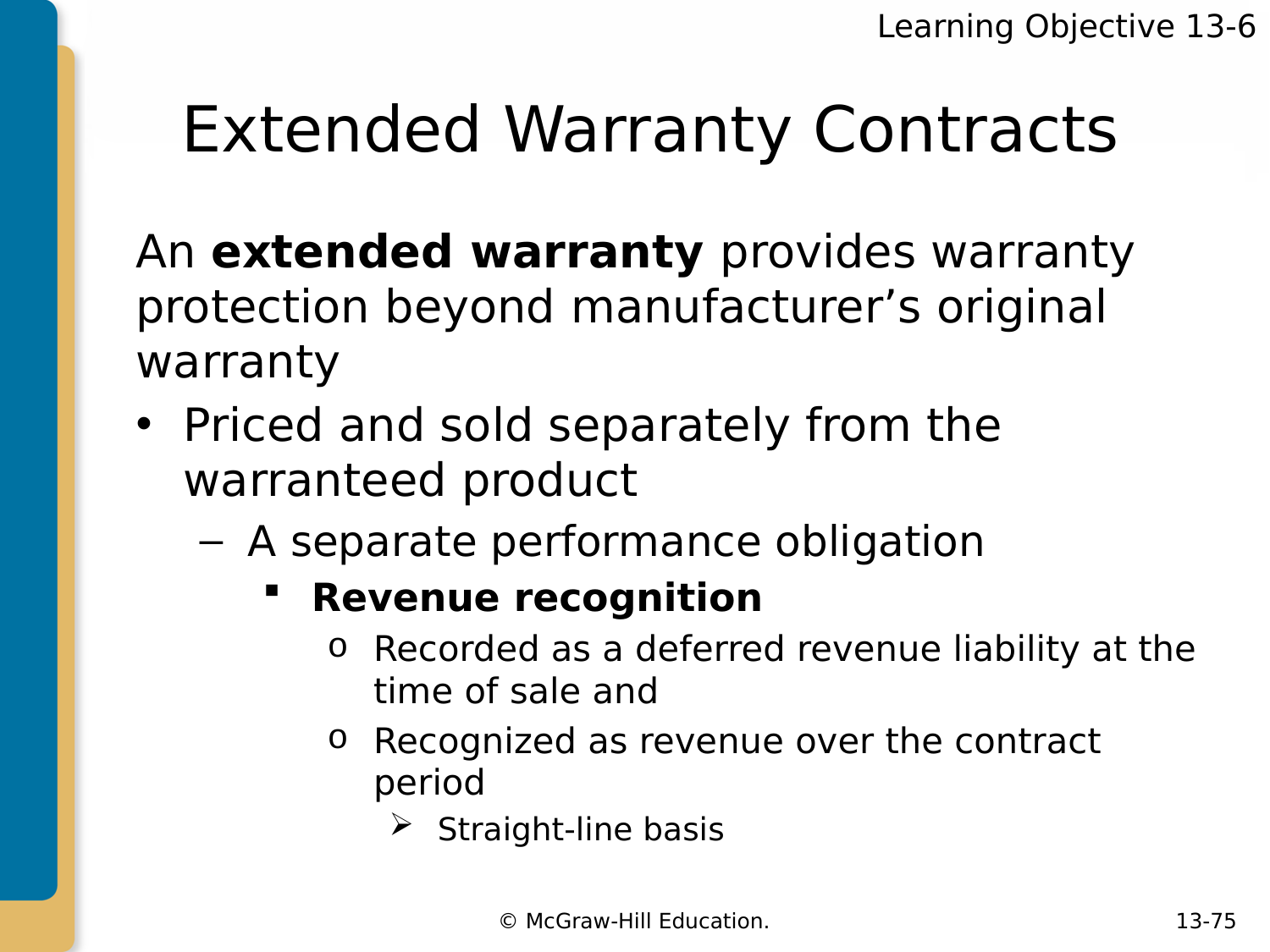

Learning Objective 13-6
# Extended Warranty Contracts
An extended warranty provides warranty protection beyond manufacturer’s original warranty
Priced and sold separately from the warranteed product
A separate performance obligation
Revenue recognition
Recorded as a deferred revenue liability at the time of sale and
Recognized as revenue over the contract period
Straight-line basis